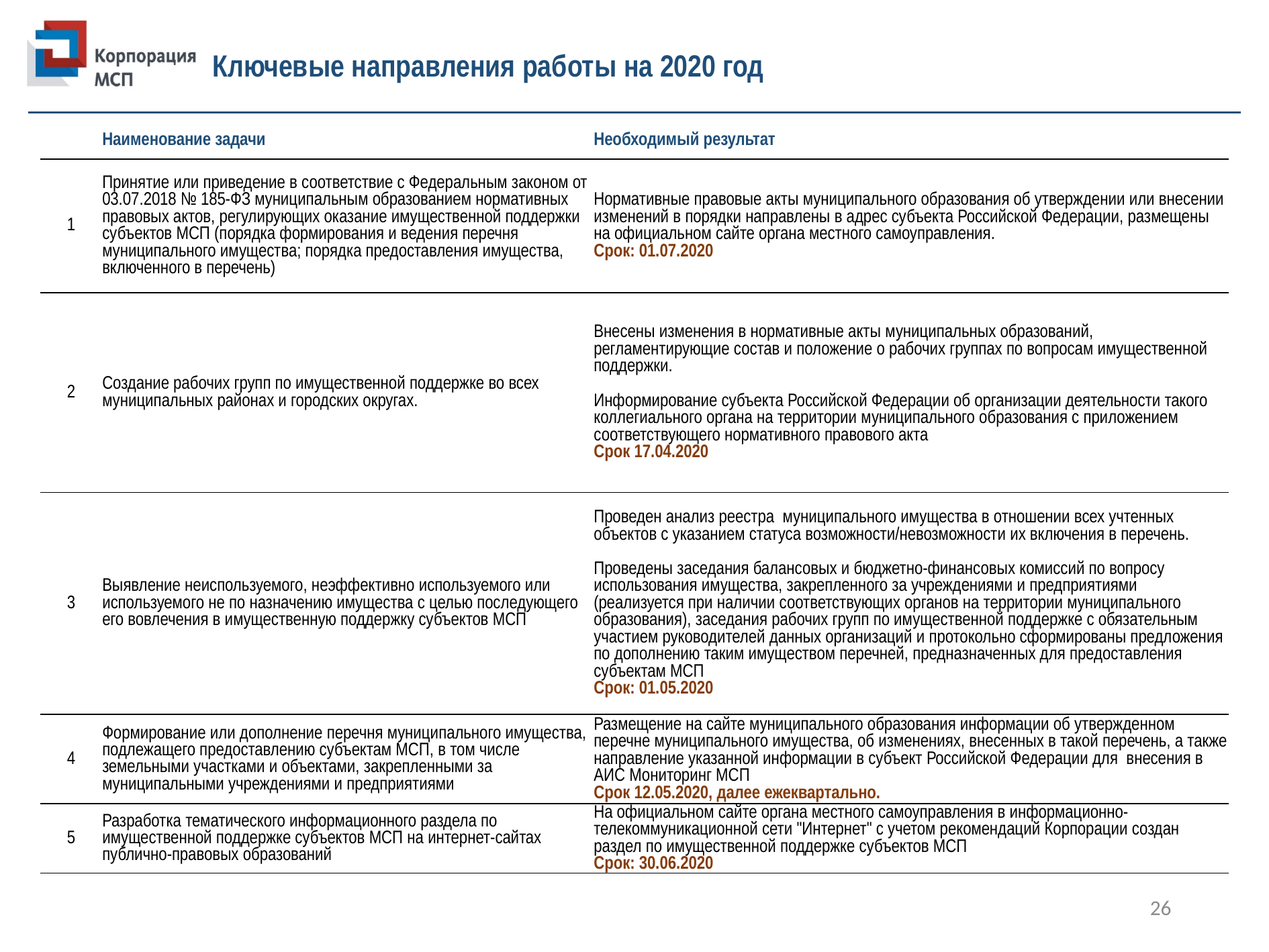

Ключевые направления работы на 2020 год
|  | Наименование задачи | Необходимый результат |
| --- | --- | --- |
| 1 | Принятие или приведение в соответствие с Федеральным законом от 03.07.2018 № 185-ФЗ муниципальным образованием нормативных правовых актов, регулирующих оказание имущественной поддержки субъектов МСП (порядка формирования и ведения перечня муниципального имущества; порядка предоставления имущества, включенного в перечень) | Нормативные правовые акты муниципального образования об утверждении или внесении изменений в порядки направлены в адрес субъекта Российской Федерации, размещены на официальном сайте органа местного самоуправления. Срок: 01.07.2020 |
| 2 | Создание рабочих групп по имущественной поддержке во всех муниципальных районах и городских округах. | Внесены изменения в нормативные акты муниципальных образований, регламентирующие состав и положение о рабочих группах по вопросам имущественной поддержки. Информирование субъекта Российской Федерации об организации деятельности такого коллегиального органа на территории муниципального образования с приложением соответствующего нормативного правового акта Срок 17.04.2020 |
| 3 | Выявление неиспользуемого, неэффективно используемого или используемого не по назначению имущества с целью последующего его вовлечения в имущественную поддержку субъектов МСП | Проведен анализ реестра муниципального имущества в отношении всех учтенных объектов с указанием статуса возможности/невозможности их включения в перечень. Проведены заседания балансовых и бюджетно-финансовых комиссий по вопросу использования имущества, закрепленного за учреждениями и предприятиями (реализуется при наличии соответствующих органов на территории муниципального образования), заседания рабочих групп по имущественной поддержке с обязательным участием руководителей данных организаций и протокольно сформированы предложения по дополнению таким имуществом перечней, предназначенных для предоставления субъектам МСП Срок: 01.05.2020 |
| 4 | Формирование или дополнение перечня муниципального имущества, подлежащего предоставлению субъектам МСП, в том числе земельными участками и объектами, закрепленными за муниципальными учреждениями и предприятиями | Размещение на сайте муниципального образования информации об утвержденном перечне муниципального имущества, об изменениях, внесенных в такой перечень, а также направление указанной информации в субъект Российской Федерации для внесения в АИС Мониторинг МСП Срок 12.05.2020, далее ежеквартально. |
| 5 | Разработка тематического информационного раздела по имущественной поддержке субъектов МСП на интернет-сайтах публично-правовых образований | На официальном сайте органа местного самоуправления в информационно-телекоммуникационной сети "Интернет" с учетом рекомендаций Корпорации создан раздел по имущественной поддержке субъектов МСП Срок: 30.06.2020 |
26